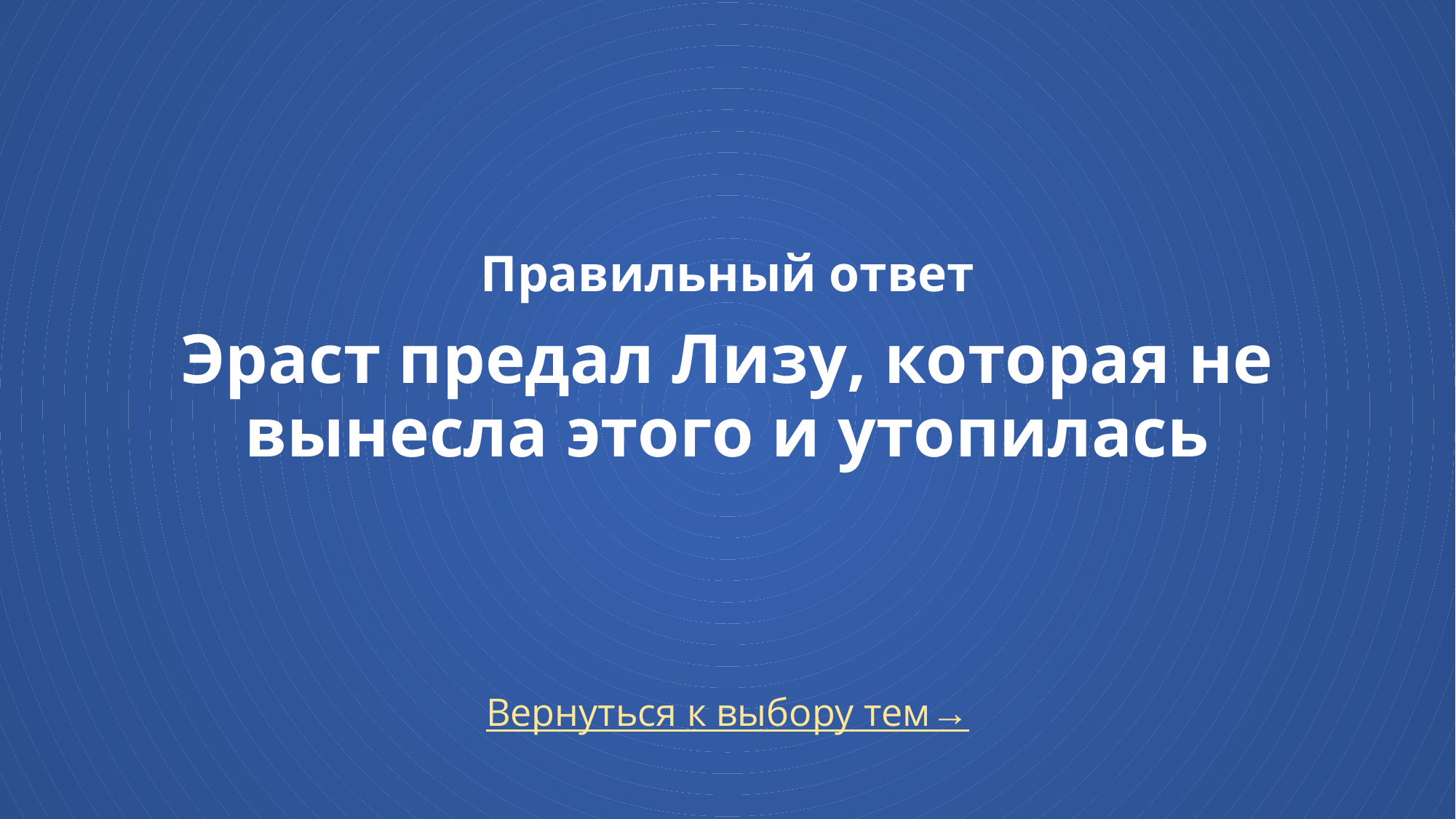

# Правильный ответ Эраст предал Лизу, которая не вынесла этого и утопилась
Вернуться к выбору тем→